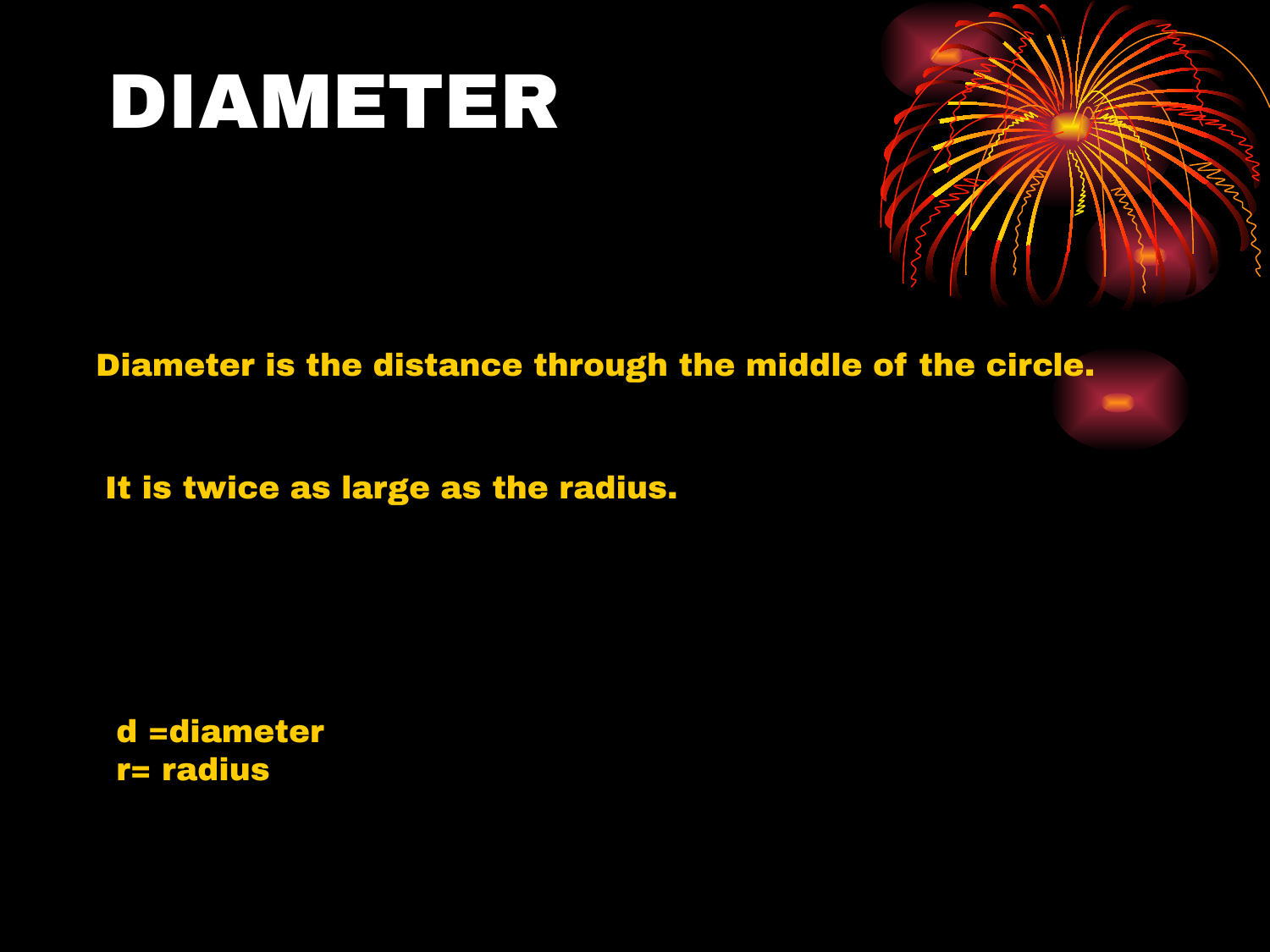

# DIAMETER

Diameter is the distance through the middle of the circle.
It is twice as large as the radius.
d =diameter
r= radius